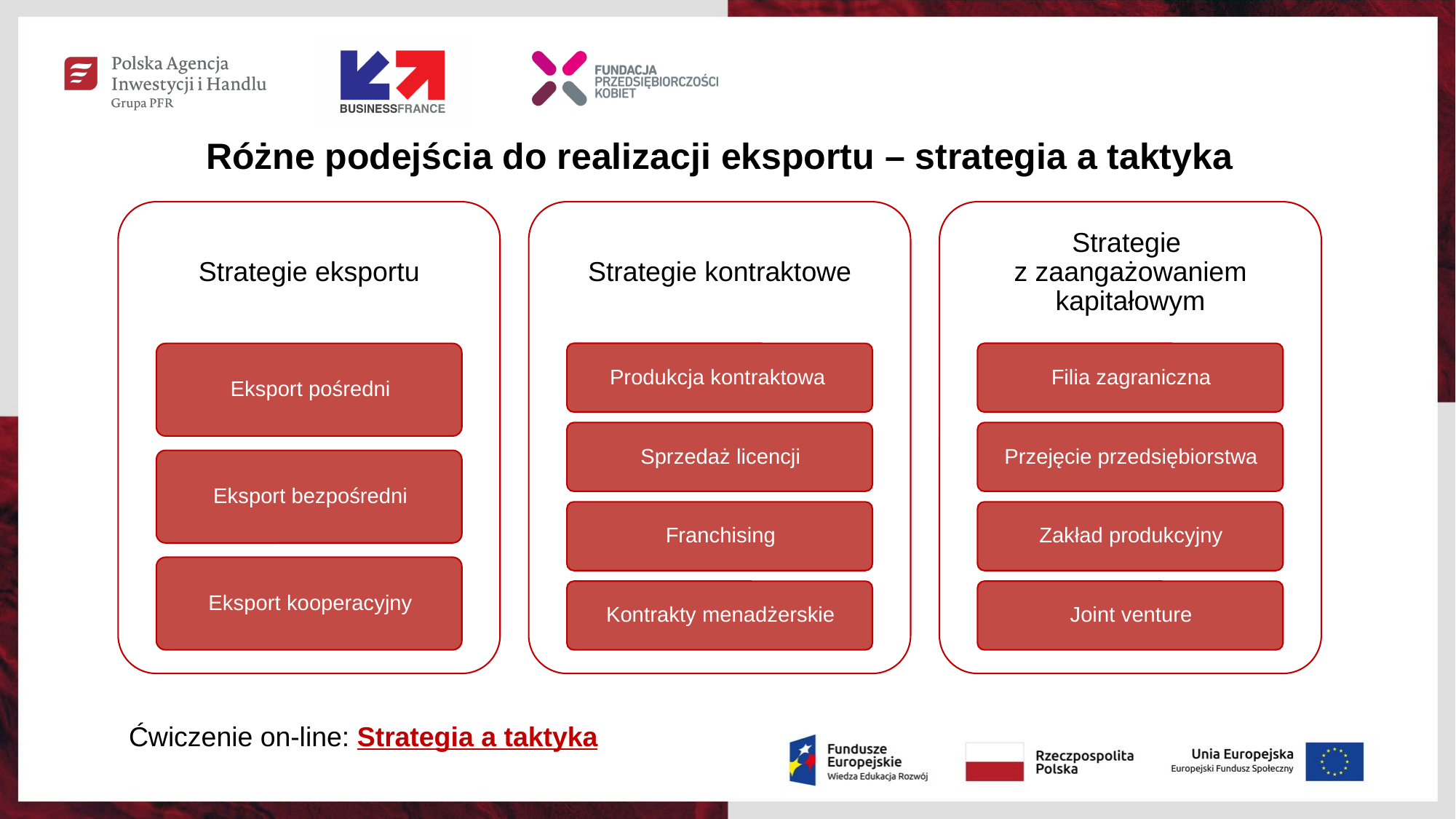

# Różne podejścia do realizacji eksportu – strategia a taktyka
Strategie eksportu
Eksport pośredni
Eksport bezpośredni
Eksport kooperacyjny
Strategie kontraktowe
Produkcja kontraktowa
Sprzedaż licencji
Franchising
Kontrakty menadżerskie
Strategie
z zaangażowaniem kapitałowym
Filia zagraniczna
Przejęcie przedsiębiorstwa
Zakład produkcyjny
Joint venture
Ćwiczenie on-line: Strategia a taktyka